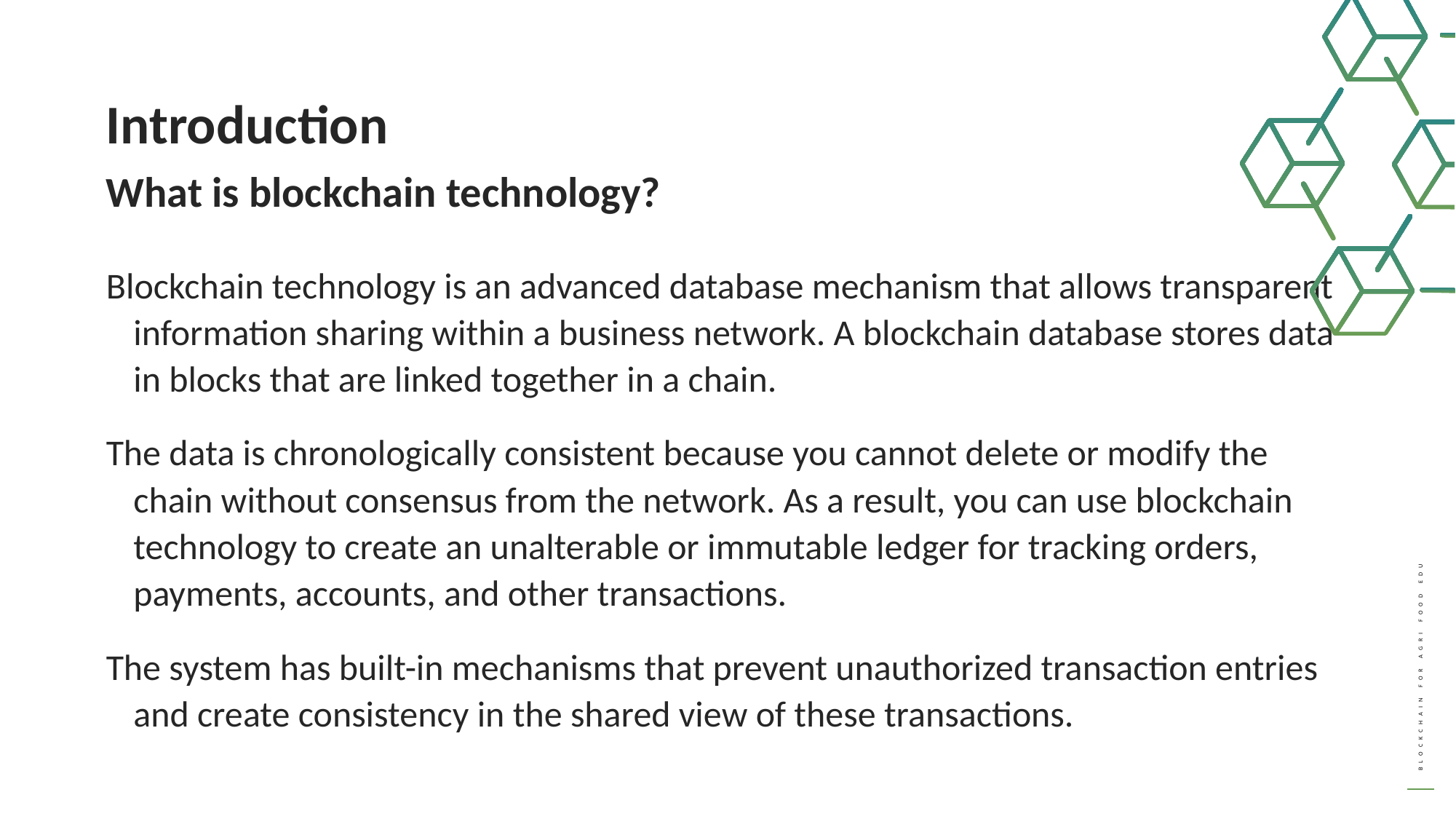

Introduction
What is blockchain technology?
Blockchain technology is an advanced database mechanism that allows transparent information sharing within a business network. A blockchain database stores data in blocks that are linked together in a chain.
The data is chronologically consistent because you cannot delete or modify the chain without consensus from the network. As a result, you can use blockchain technology to create an unalterable or immutable ledger for tracking orders, payments, accounts, and other transactions.
The system has built-in mechanisms that prevent unauthorized transaction entries and create consistency in the shared view of these transactions.